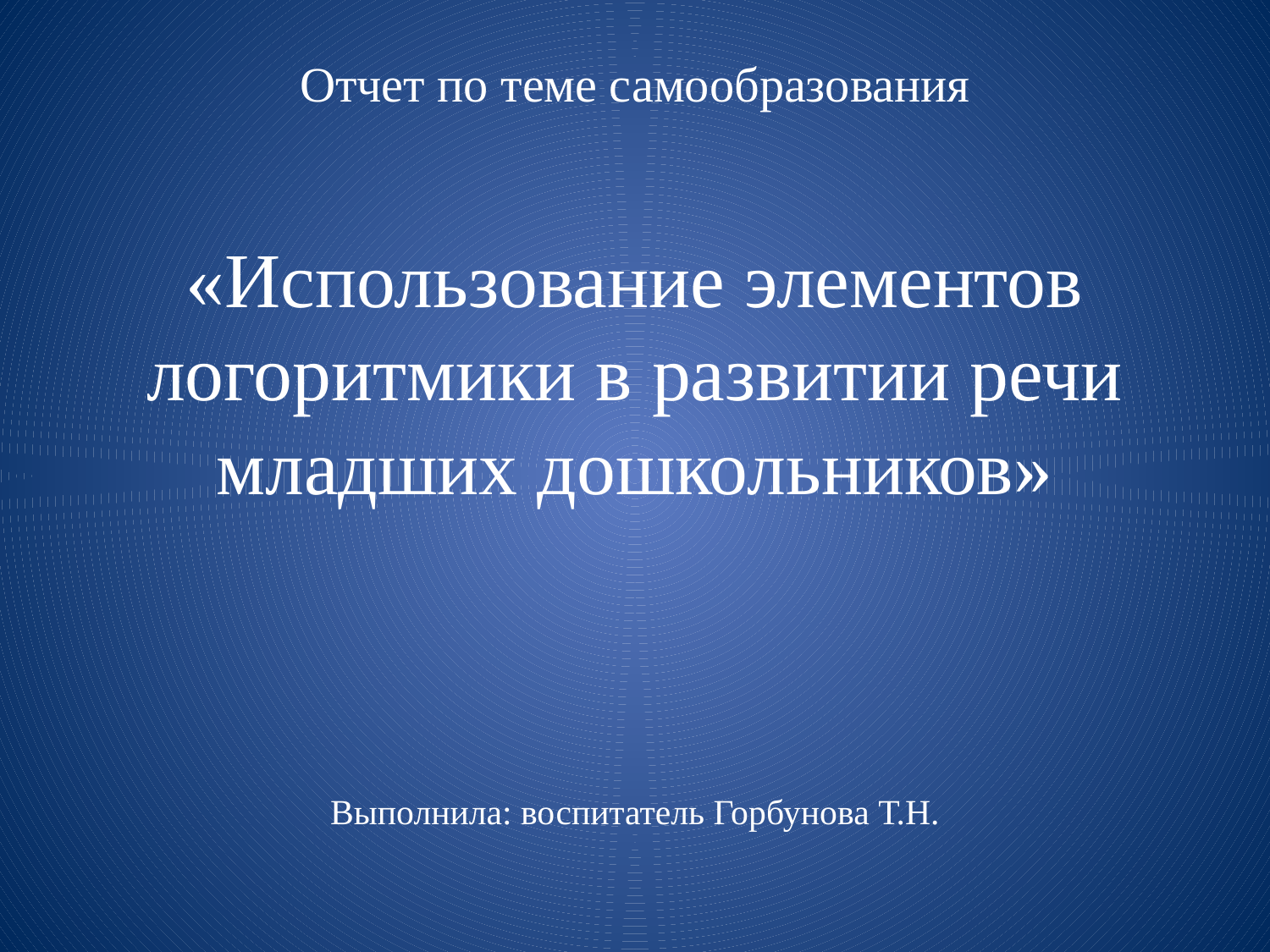

Отчет по теме самообразования
# «Использование элементов логоритмики в развитии речи младших дошкольников» Выполнила: воспитатель Горбунова Т.Н.